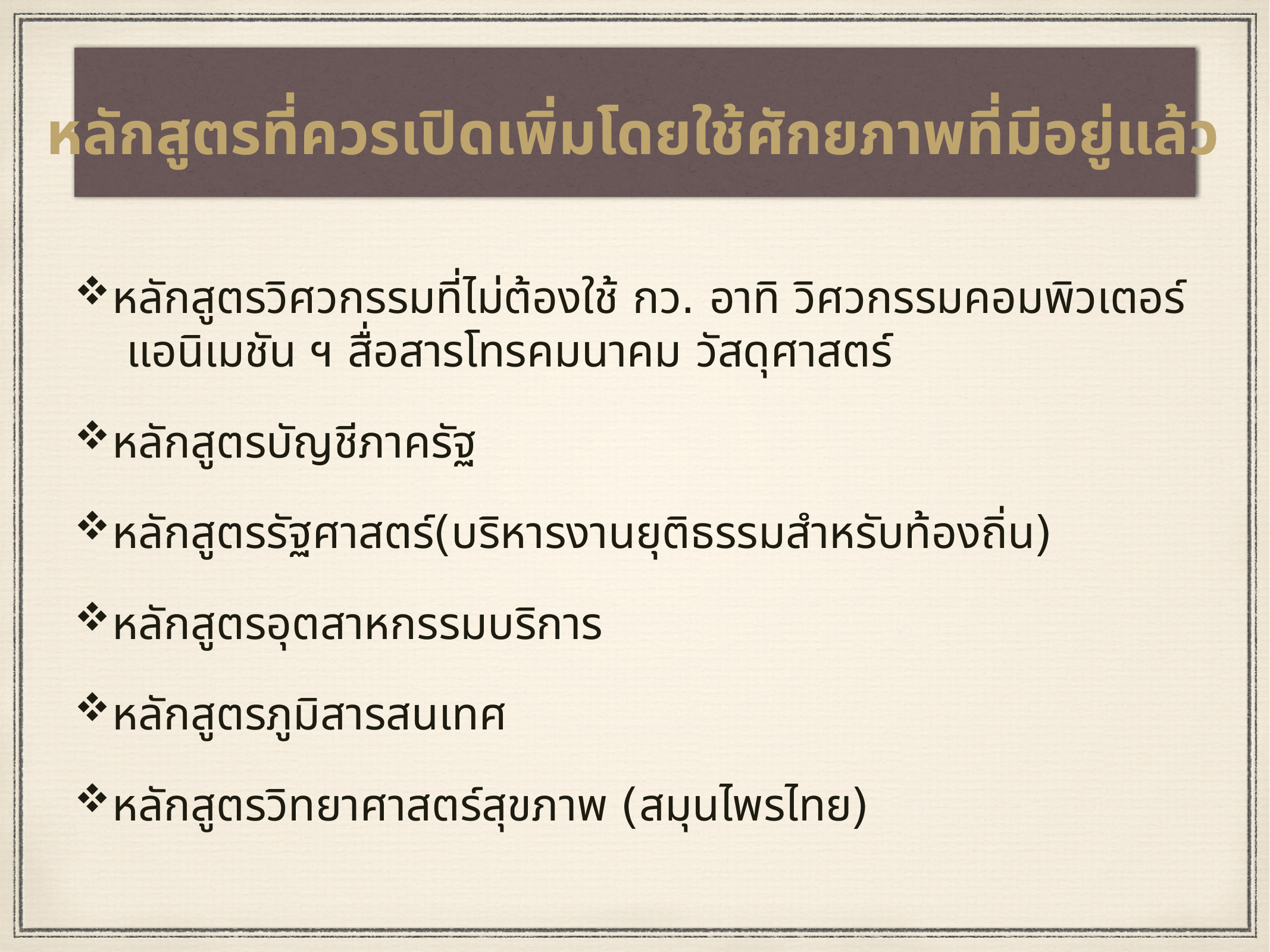

หลักสูตรที่ควรเปิดเพิ่มโดยใช้ศักยภาพที่มีอยู่แล้ว
หลักสูตรวิศวกรรมที่ไม่ต้องใช้ กว. อาทิ วิศวกรรมคอมพิวเตอร์  แอนิเมชัน ฯ สื่อสารโทรคมนาคม วัสดุศาสตร์
หลักสูตรบัญชีภาครัฐ
หลักสูตรรัฐศาสตร์(บริหารงานยุติธรรมสำหรับท้องถิ่น)
หลักสูตรอุตสาหกรรมบริการ
หลักสูตรภูมิสารสนเทศ
หลักสูตรวิทยาศาสตร์สุขภาพ (สมุนไพรไทย)